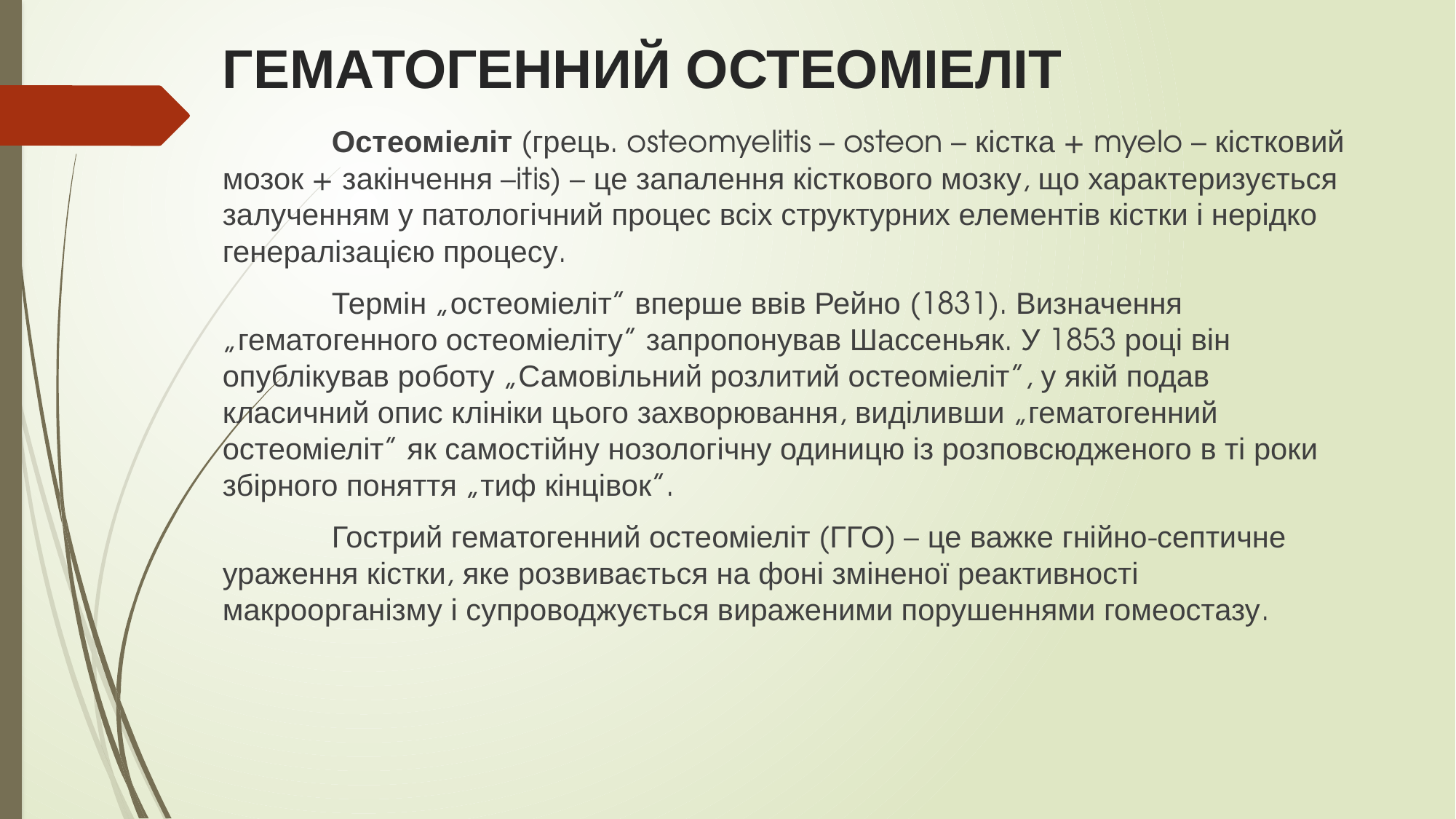

# ГЕМАТОГЕННИЙ ОСТЕОМІЕЛІТ
	Остеоміеліт (грець. osteomyelitis – osteon – кістка + myelo – кістковий мозок + закінчення –itis) – це запалення кісткового мозку, що характеризується залученням у патологічний процес всіх структурних елементів кістки і нерідко генералізацією процесу.
	Термін „остеоміеліт” вперше ввів Рейно (1831). Визначення „гематогенного остеоміеліту” запропонував Шассеньяк. У 1853 році він опублікував роботу „Самовільний розлитий остеоміеліт”, у якій подав класичний опис клініки цього захворювання, виділивши „гематогенний остеоміеліт” як самостійну нозологічну одиницю із розповсюдженого в ті роки збірного поняття „тиф кінцівок”.
	Гострий гематогенний остеоміеліт (ГГО) – це важке гнійно-септичне ураження кістки, яке розвивається на фоні зміненої реактивності макроорганізму і супроводжується вираженими порушеннями гомеостазу.